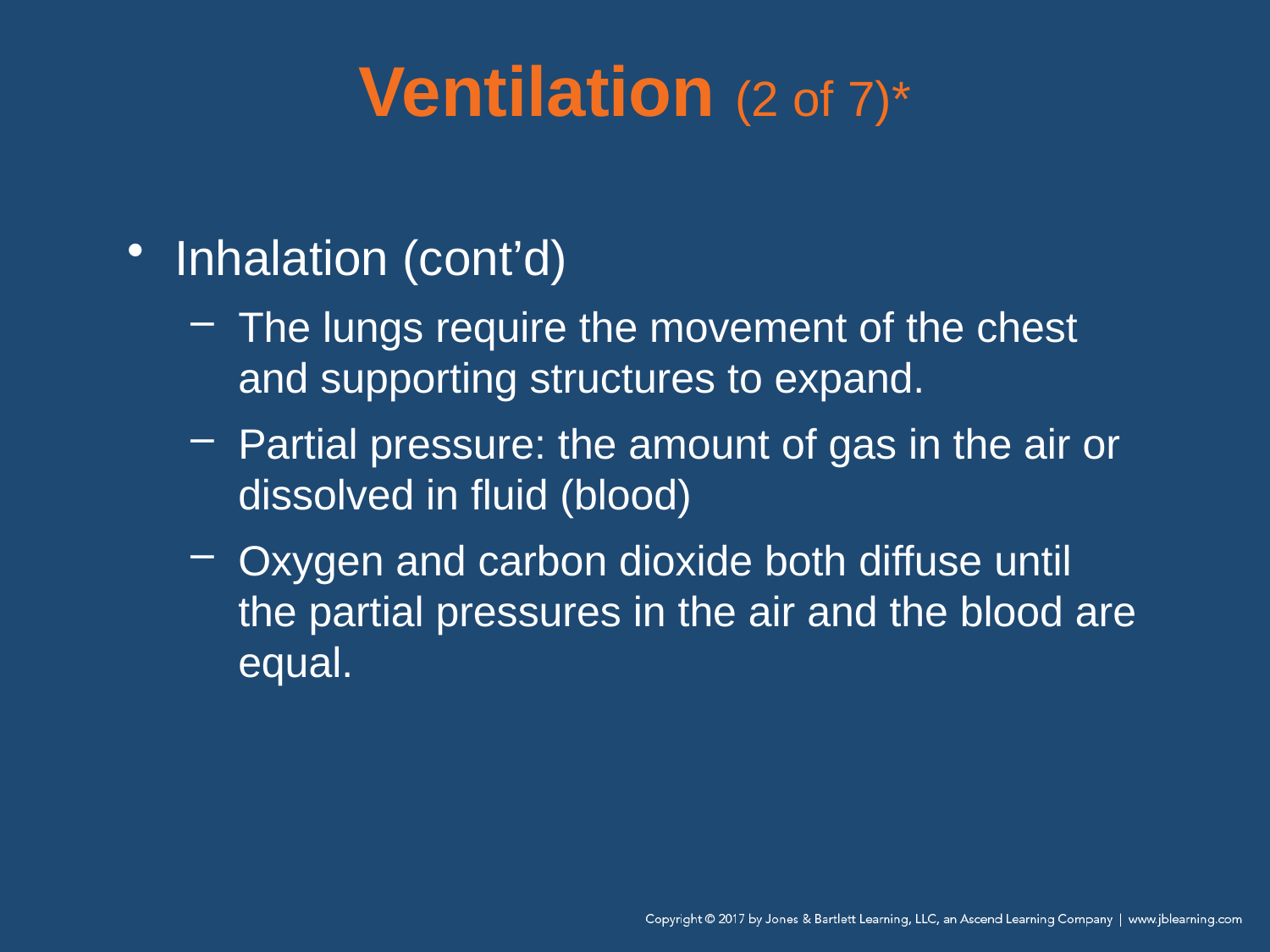

# Ventilation (2 of 7)*
Inhalation (cont’d)
The lungs require the movement of the chest and supporting structures to expand.
Partial pressure: the amount of gas in the air or dissolved in fluid (blood)
Oxygen and carbon dioxide both diffuse until the partial pressures in the air and the blood are equal.